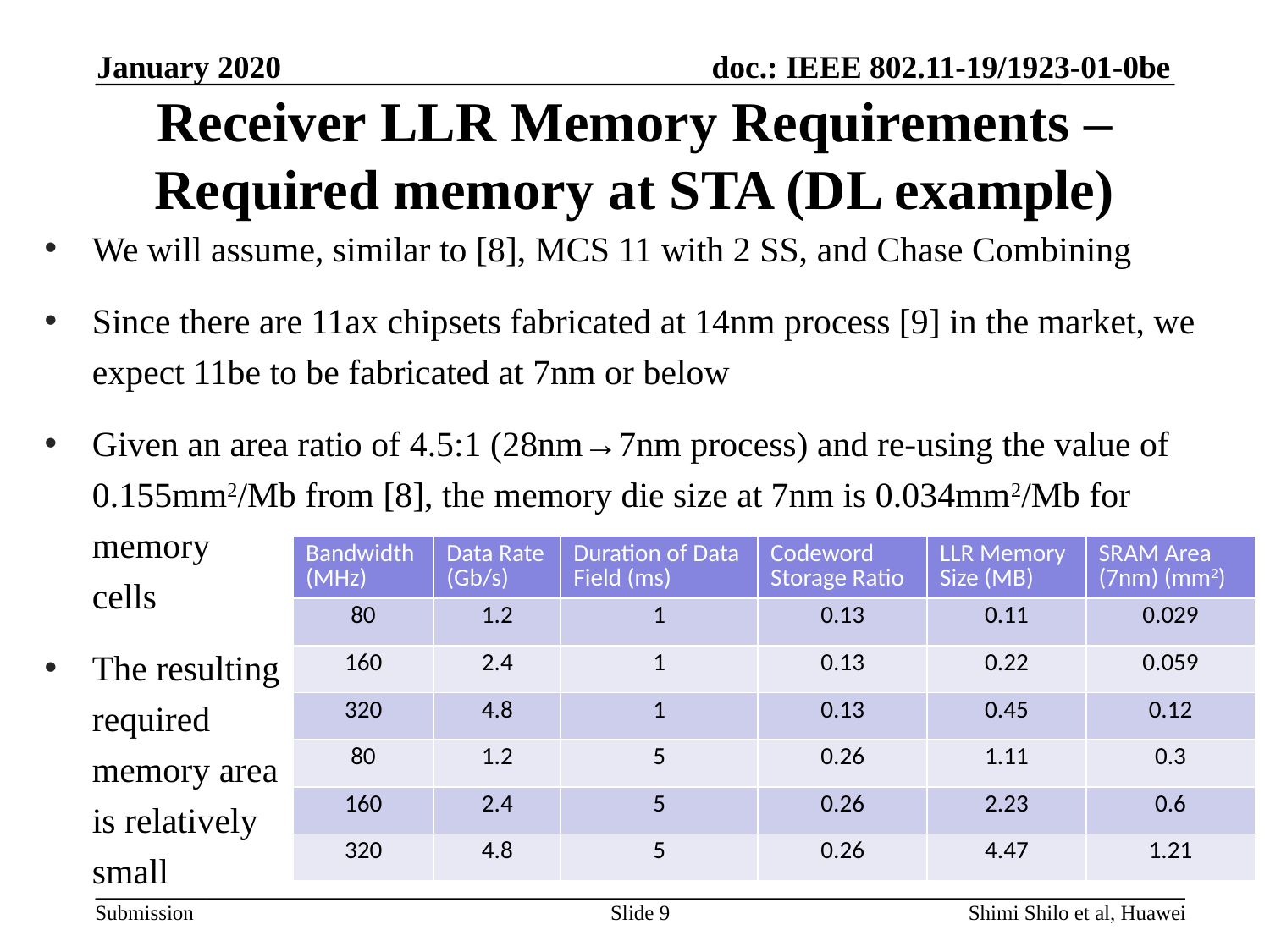

January 2020
# Receiver LLR Memory Requirements – Required memory at STA (DL example)
We will assume, similar to [8], MCS 11 with 2 SS, and Chase Combining
Since there are 11ax chipsets fabricated at 14nm process [9] in the market, we expect 11be to be fabricated at 7nm or below
Given an area ratio of 4.5:1 (28nm→7nm process) and re-using the value of 0.155mm2/Mb from [8], the memory die size at 7nm is 0.034mm2/Mb for memory
cells
The resulting
required
memory area
is relatively
small
| Bandwidth (MHz) | Data Rate (Gb/s) | Duration of Data Field (ms) | Codeword Storage Ratio | LLR Memory Size (MB) | SRAM Area (7nm) (mm2) |
| --- | --- | --- | --- | --- | --- |
| 80 | 1.2 | 1 | 0.13 | 0.11 | 0.029 |
| 160 | 2.4 | 1 | 0.13 | 0.22 | 0.059 |
| 320 | 4.8 | 1 | 0.13 | 0.45 | 0.12 |
| 80 | 1.2 | 5 | 0.26 | 1.11 | 0.3 |
| 160 | 2.4 | 5 | 0.26 | 2.23 | 0.6 |
| 320 | 4.8 | 5 | 0.26 | 4.47 | 1.21 |
Slide 9
Shimi Shilo et al, Huawei